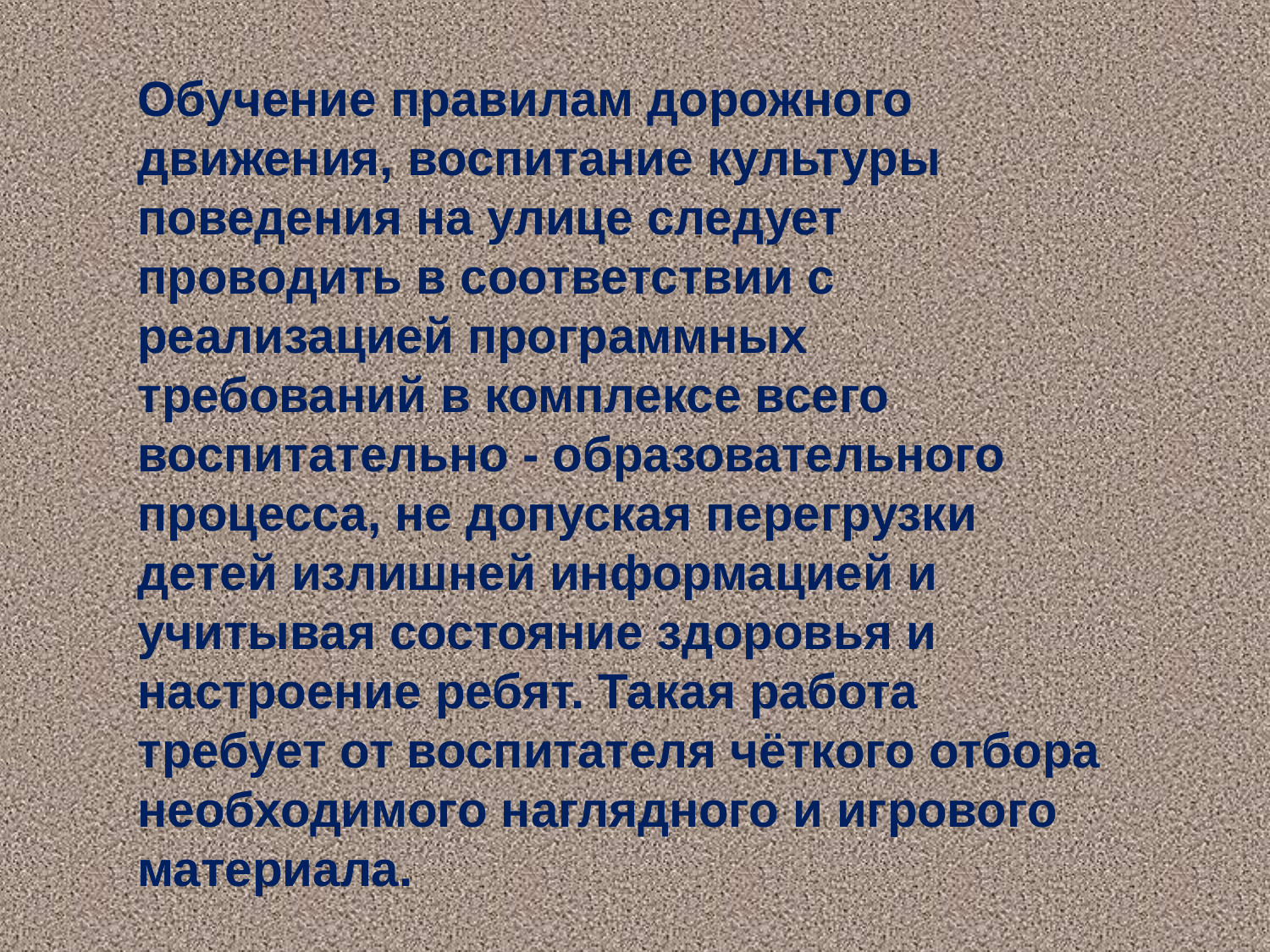

Обучение правилам дорожного движения, воспитание культуры поведения на улице следует проводить в соответствии с реализацией программных требований в комплексе всего воспитательно - образовательного процесса, не допуская перегрузки детей излишней информацией и учитывая состояние здоровья и настроение ребят. Такая работа требует от воспитателя чёткого отбора необходимого наглядного и игрового материала.